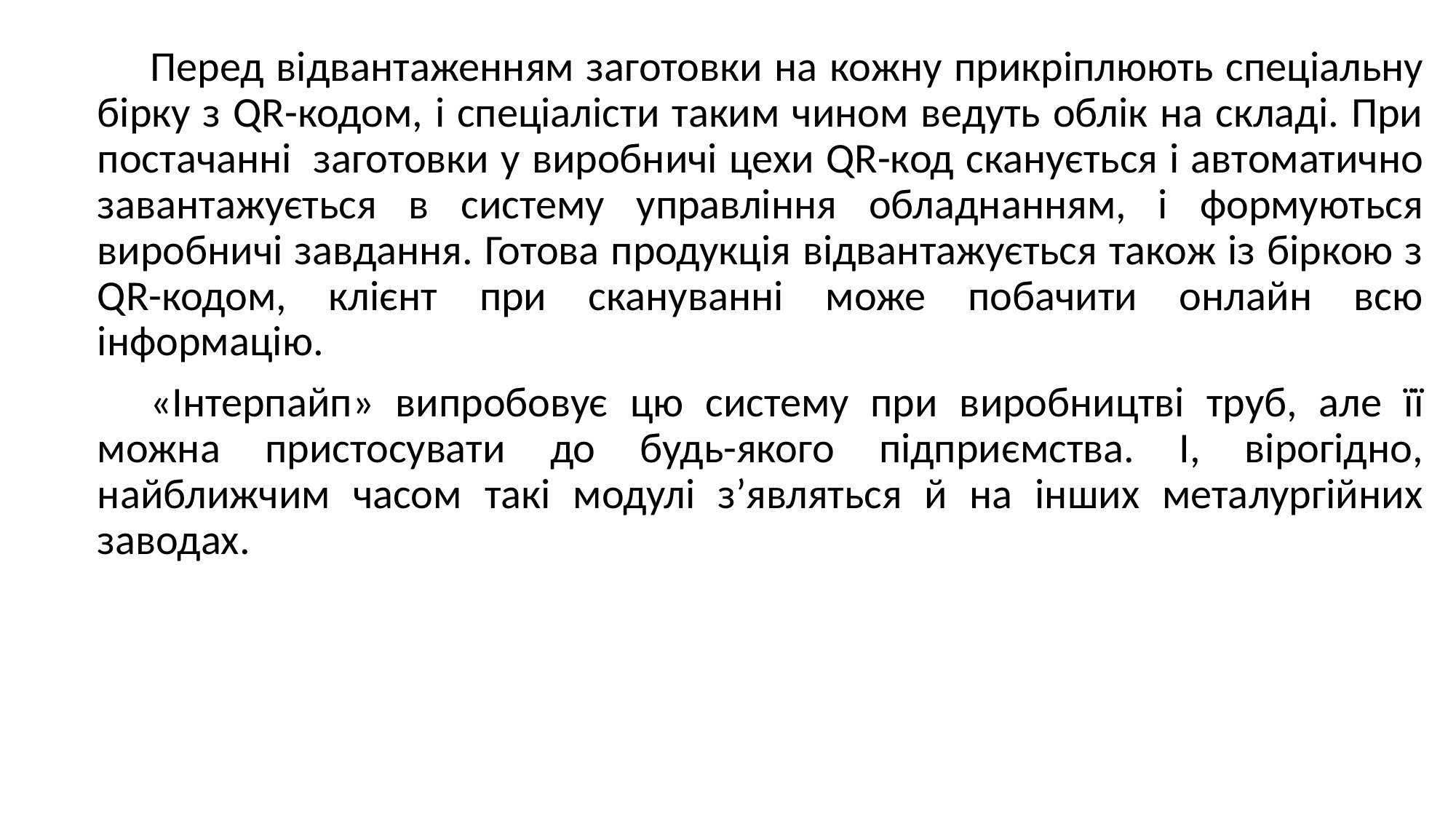

Перед відвантаженням заготовки на кожну прикріплюють спеціальну бірку з QR-кодом, і спеціалісти таким чином ведуть облік на складі. При постачанні  заготовки у виробничі цехи QR-код сканується і автоматично завантажується в систему управління обладнанням, і формуються виробничі завдання. Готова продукція відвантажується також із біркою з QR-кодом, клієнт при скануванні може побачити онлайн всю інформацію.
«Інтерпайп» випробовує цю систему при виробництві труб, але її можна пристосувати до будь-якого підприємства. І, вірогідно, найближчим часом такі модулі з’являться й на інших металургійних заводах.